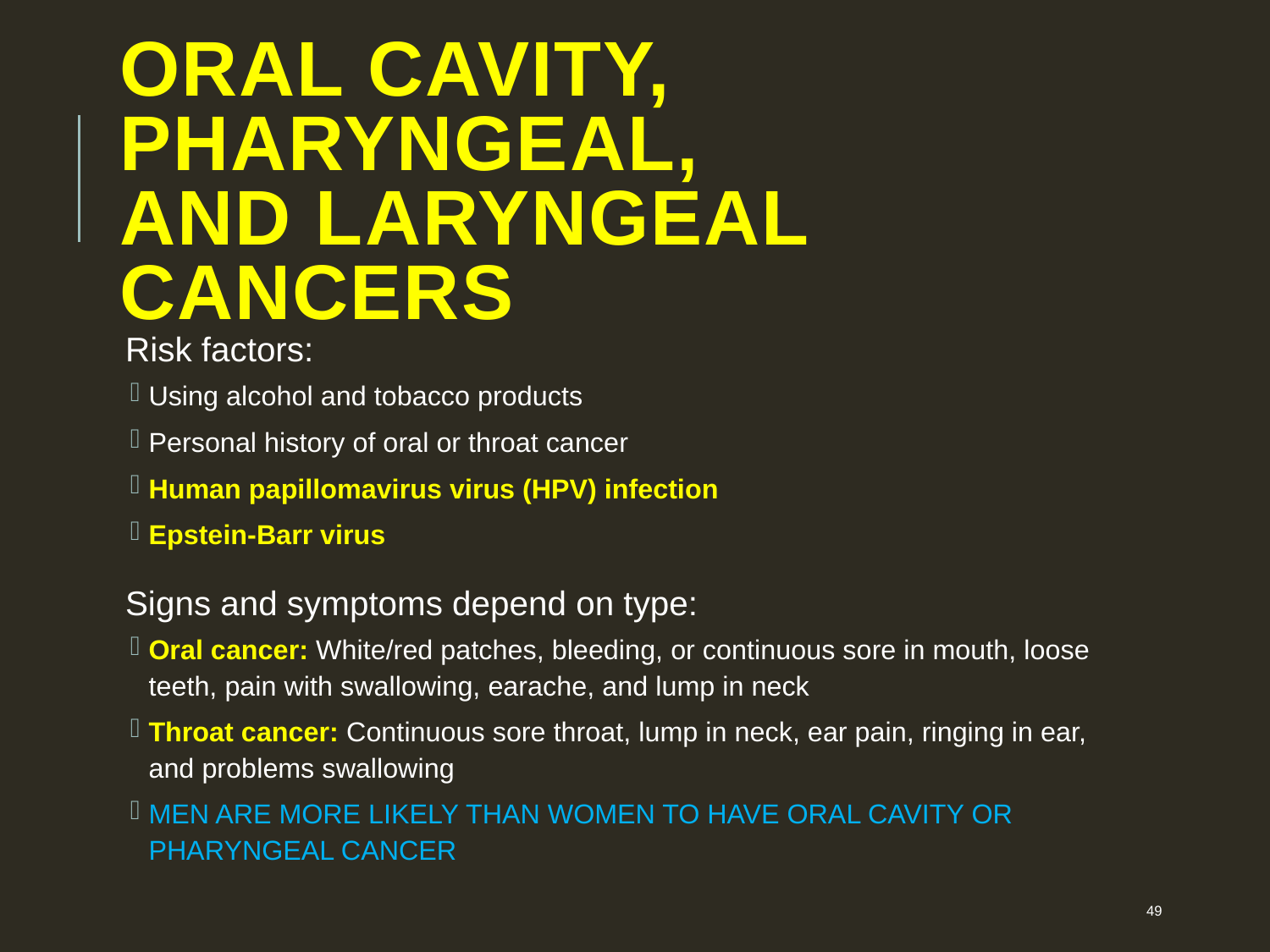

# Oral Cavity, Pharyngeal, and Laryngeal Cancers
Risk factors:
Using alcohol and tobacco products
Personal history of oral or throat cancer
Human papillomavirus virus (HPV) infection
Epstein-Barr virus
Signs and symptoms depend on type:
Oral cancer: White/red patches, bleeding, or continuous sore in mouth, loose teeth, pain with swallowing, earache, and lump in neck
Throat cancer: Continuous sore throat, lump in neck, ear pain, ringing in ear, and problems swallowing
MEN ARE MORE LIKELY THAN WOMEN TO HAVE ORAL CAVITY OR PHARYNGEAL CANCER
 49